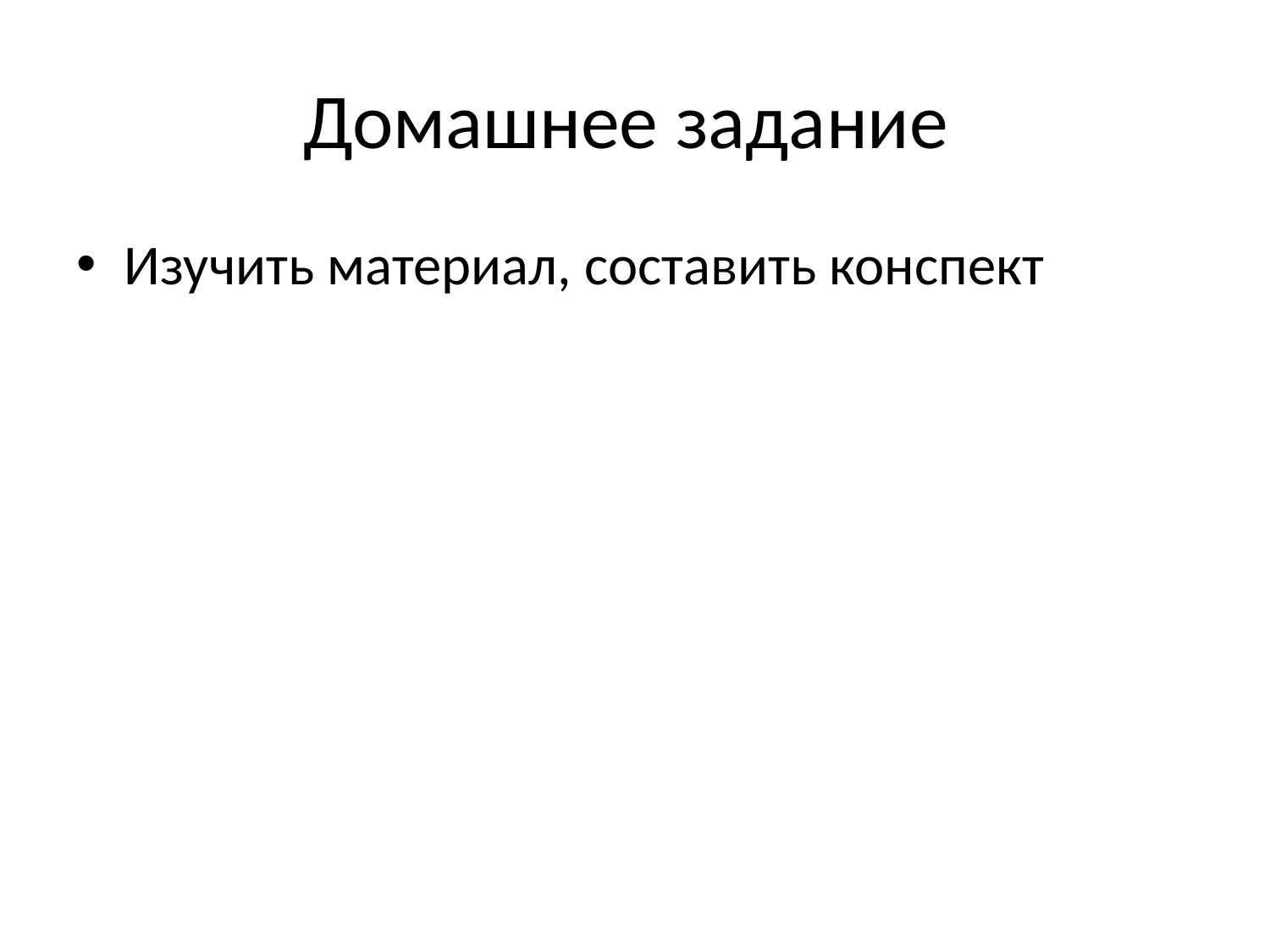

# Домашнее задание
Изучить материал, составить конспект